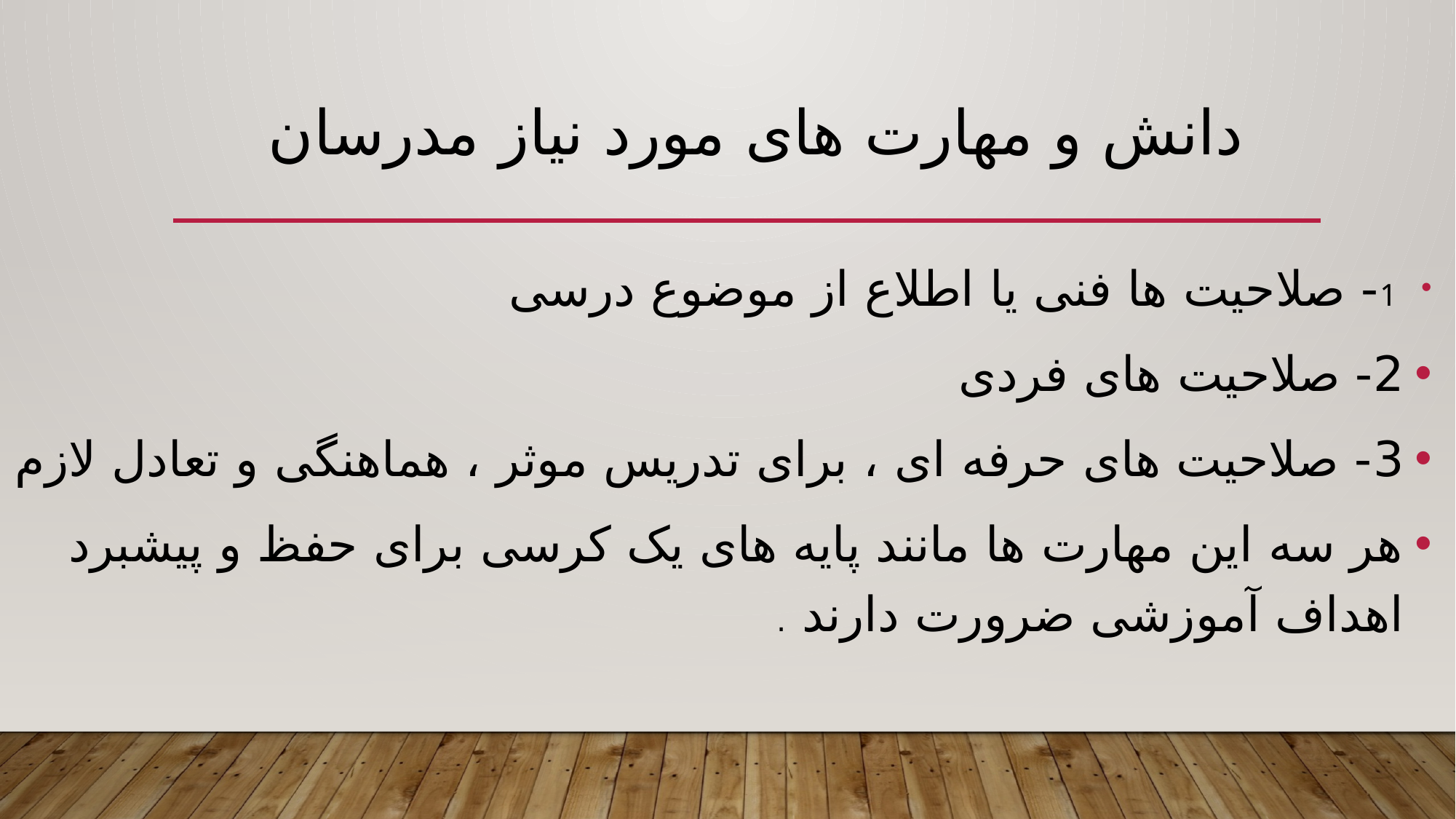

# دانش و مهارت های مورد نیاز مدرسان
 1- صلاحیت ها فنی یا اطلاع از موضوع درسی
2- صلاحیت های فردی
3- صلاحیت های حرفه ای ، برای تدریس موثر ، هماهنگی و تعادل لازم
هر سه این مهارت ها مانند پایه های یک کرسی برای حفظ و پیشبرد اهداف آموزشی ضرورت دارند .